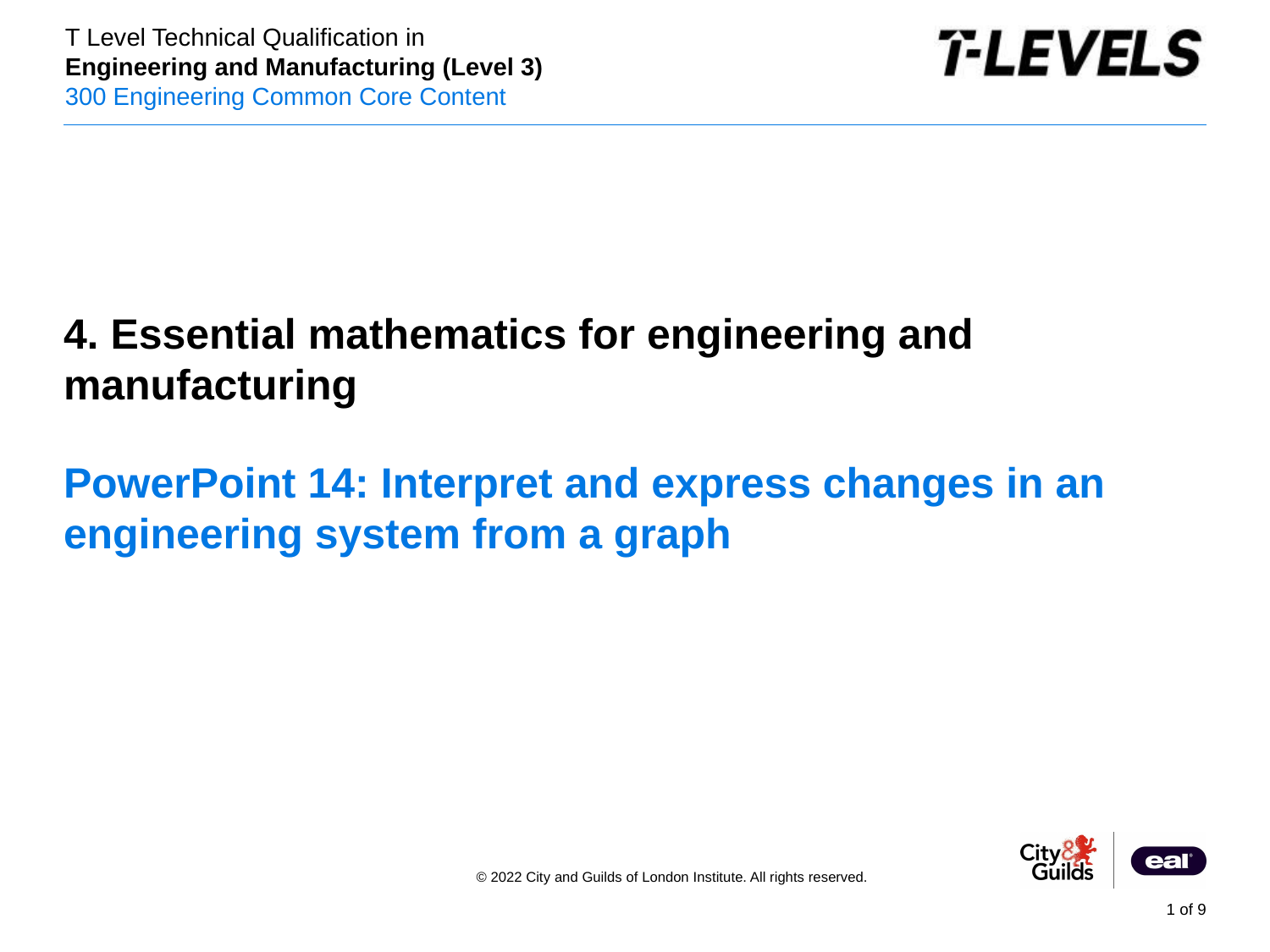

PowerPoint presentation
4. Essential mathematics for engineering and manufacturing
# PowerPoint 14: Interpret and express changes in an engineering system from a graph